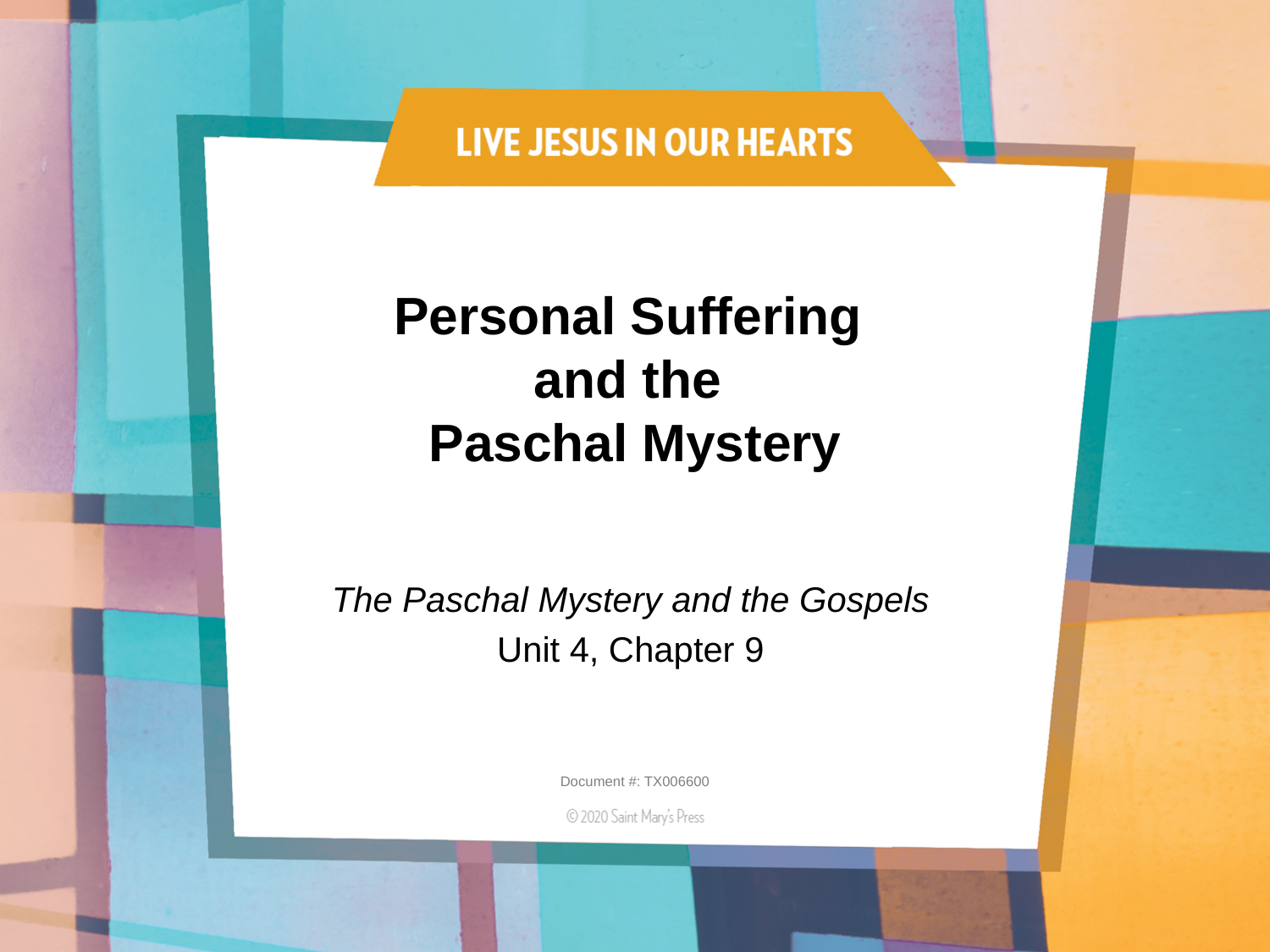

# Personal Suffering and the Paschal Mystery
The Paschal Mystery and the Gospels
Unit 4, Chapter 9
Document #: TX006600